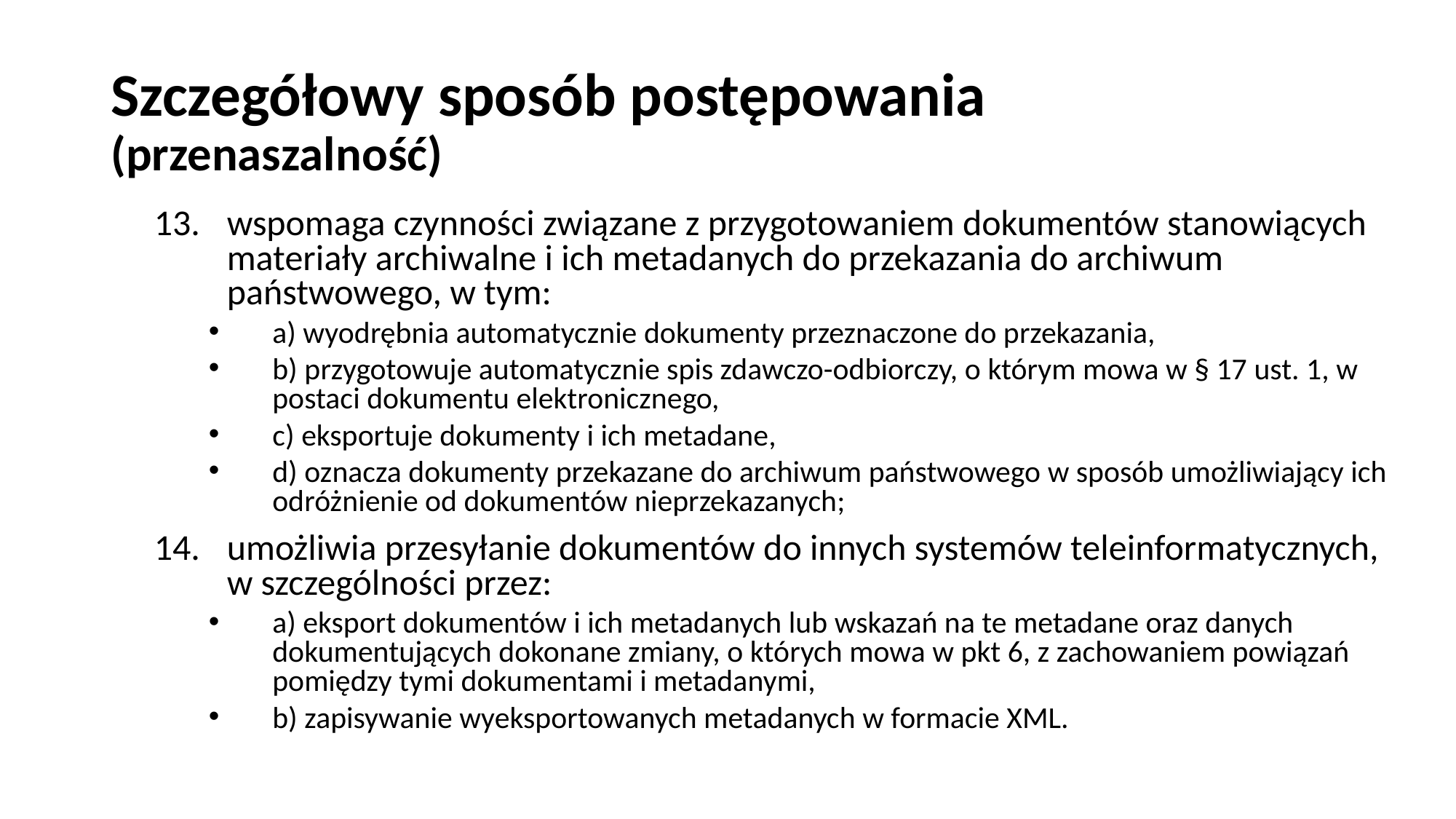

# Szczegółowy sposób postępowania (przenaszalność)
wspomaga czynności związane z przygotowaniem dokumentów stanowiących materiały archiwalne i ich metadanych do przekazania do archiwum państwowego, w tym:
a) wyodrębnia automatycznie dokumenty przeznaczone do przekazania,
b) przygotowuje automatycznie spis zdawczo-odbiorczy, o którym mowa w § 17 ust. 1, w postaci dokumentu elektronicznego,
c) eksportuje dokumenty i ich metadane,
d) oznacza dokumenty przekazane do archiwum państwowego w sposób umożliwiający ich odróżnienie od dokumentów nieprzekazanych;
umożliwia przesyłanie dokumentów do innych systemów teleinformatycznych, w szczególności przez:
a) eksport dokumentów i ich metadanych lub wskazań na te metadane oraz danych dokumentujących dokonane zmiany, o których mowa w pkt 6, z zachowaniem powiązań pomiędzy tymi dokumentami i metadanymi,
b) zapisywanie wyeksportowanych metadanych w formacie XML.